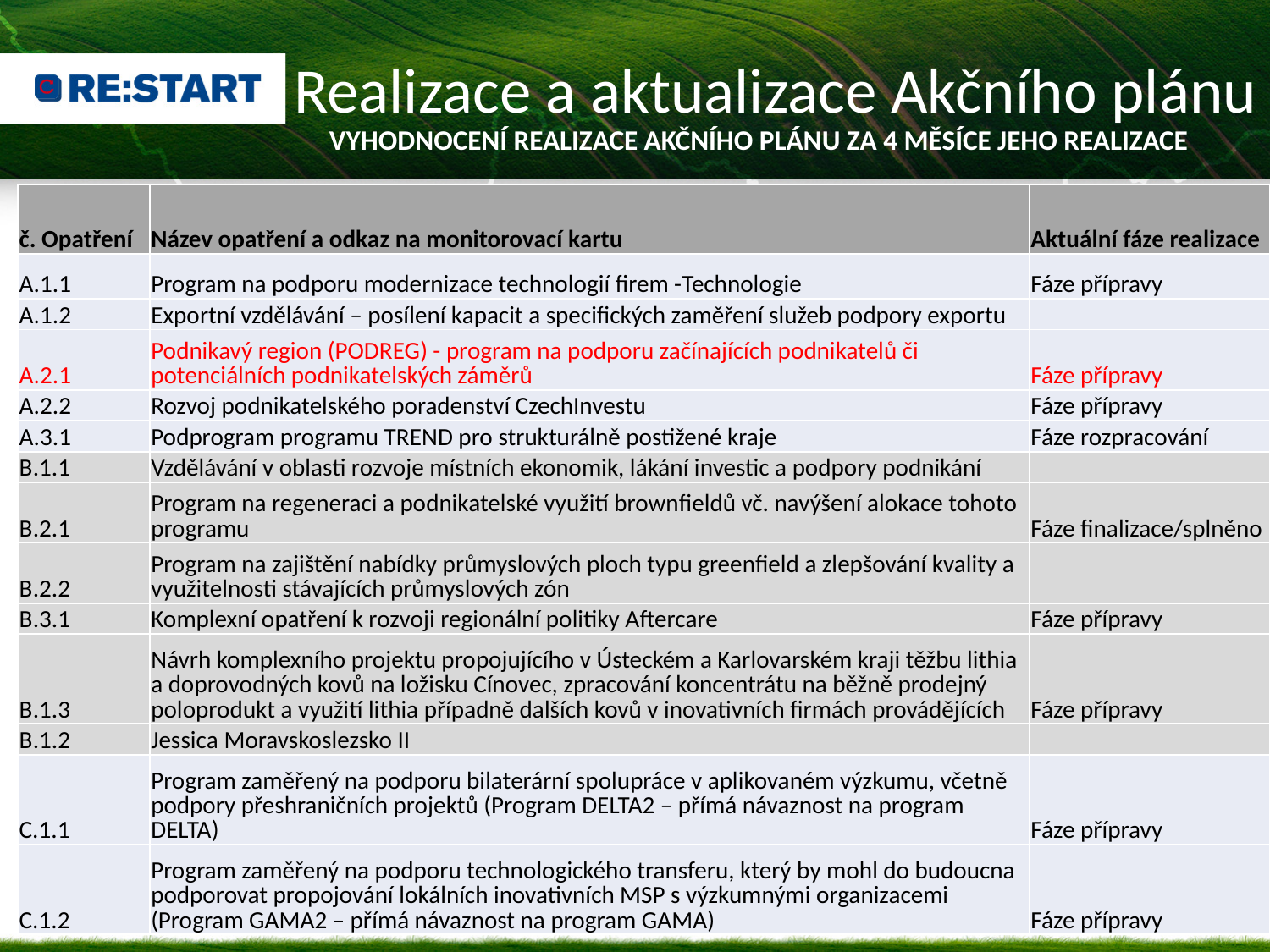

Realizace a aktualizace Akčního plánu
Vyhodnocení realizace Akčního plánu za 4 měsíce jeho realizace
| č. Opatření | Název opatření a odkaz na monitorovací kartu | Aktuální fáze realizace |
| --- | --- | --- |
| A.1.1 | Program na podporu modernizace technologií firem -Technologie | Fáze přípravy |
| A.1.2 | Exportní vzdělávání – posílení kapacit a specifických zaměření služeb podpory exportu |  |
| A.2.1 | Podnikavý region (PODREG) - program na podporu začínajících podnikatelů či potenciálních podnikatelských záměrů | Fáze přípravy |
| A.2.2 | Rozvoj podnikatelského poradenství CzechInvestu | Fáze přípravy |
| A.3.1 | Podprogram programu TREND pro strukturálně postižené kraje | Fáze rozpracování |
| B.1.1 | Vzdělávání v oblasti rozvoje místních ekonomik, lákání investic a podpory podnikání |  |
| B.2.1 | Program na regeneraci a podnikatelské využití brownfieldů vč. navýšení alokace tohoto programu | Fáze finalizace/splněno |
| B.2.2 | Program na zajištění nabídky průmyslových ploch typu greenfield a zlepšování kvality a využitelnosti stávajících průmyslových zón |  |
| B.3.1 | Komplexní opatření k rozvoji regionální politiky Aftercare | Fáze přípravy |
| B.1.3 | Návrh komplexního projektu propojujícího v Ústeckém a Karlovarském kraji těžbu lithia a doprovodných kovů na ložisku Cínovec, zpracování koncentrátu na běžně prodejný poloprodukt a využití lithia případně dalších kovů v inovativních firmách provádějících | Fáze přípravy |
| B.1.2 | Jessica Moravskoslezsko II |  |
| C.1.1 | Program zaměřený na podporu bilaterární spolupráce v aplikovaném výzkumu, včetně podpory přeshraničních projektů (Program DELTA2 – přímá návaznost na program DELTA) | Fáze přípravy |
| C.1.2 | Program zaměřený na podporu technologického transferu, který by mohl do budoucna podporovat propojování lokálních inovativních MSP s výzkumnými organizacemi (Program GAMA2 – přímá návaznost na program GAMA) | Fáze přípravy |